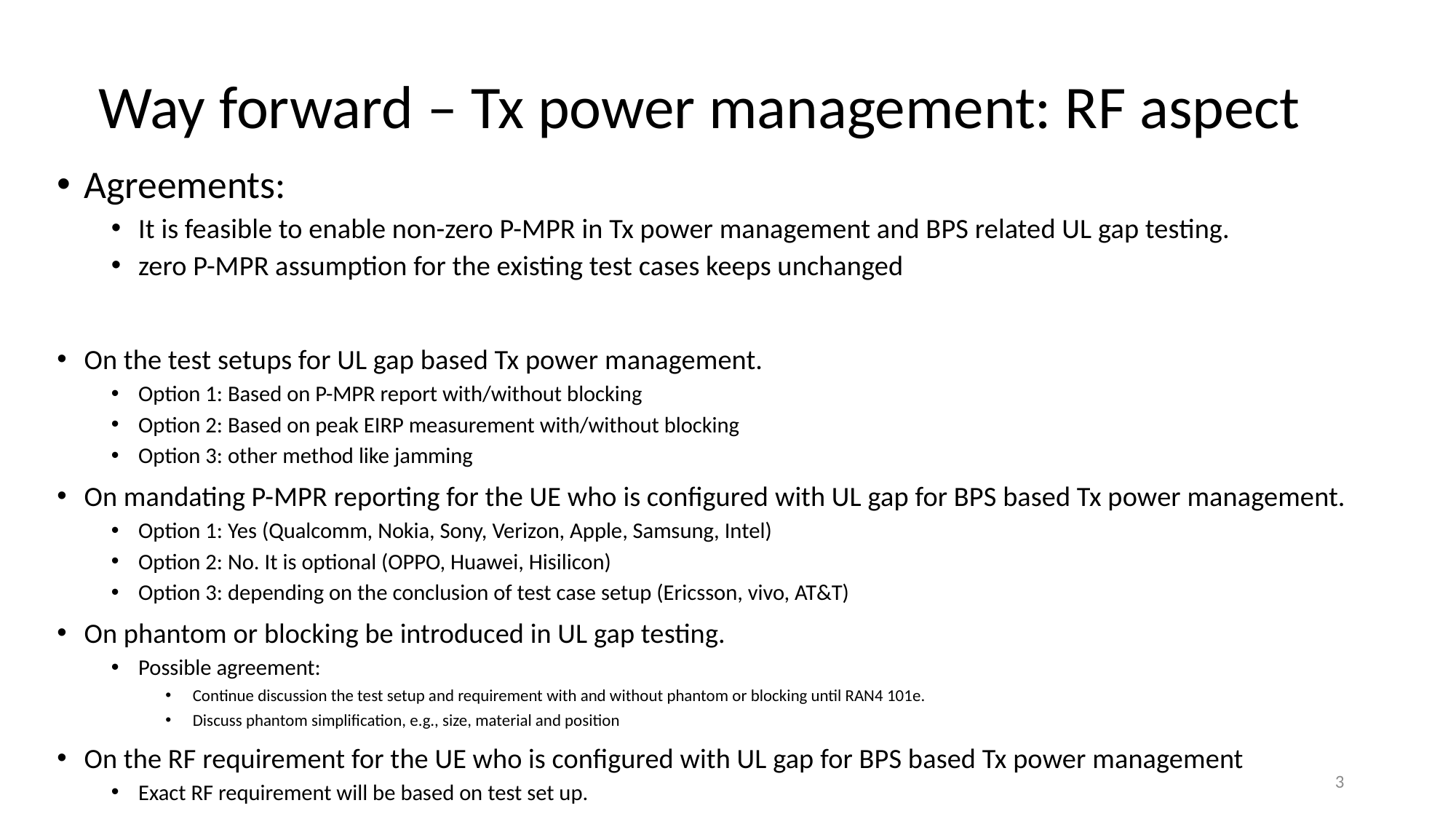

# Way forward – Tx power management: RF aspect

Agreements:
It is feasible to enable non-zero P-MPR in Tx power management and BPS related UL gap testing.
zero P-MPR assumption for the existing test cases keeps unchanged

On the test setups for UL gap based Tx power management.
Option 1: Based on P-MPR report with/without blocking
Option 2: Based on peak EIRP measurement with/without blocking
Option 3: other method like jamming
On mandating P-MPR reporting for the UE who is configured with UL gap for BPS based Tx power management.
Option 1: Yes (Qualcomm, Nokia, Sony, Verizon, Apple, Samsung, Intel)
Option 2: No. It is optional (OPPO, Huawei, Hisilicon)
Option 3: depending on the conclusion of test case setup (Ericsson, vivo, AT&T)
On phantom or blocking be introduced in UL gap testing.
Possible agreement:
Continue discussion the test setup and requirement with and without phantom or blocking until RAN4 101e.
Discuss phantom simplification, e.g., size, material and position
On the RF requirement for the UE who is configured with UL gap for BPS based Tx power management
Exact RF requirement will be based on test set up.

3